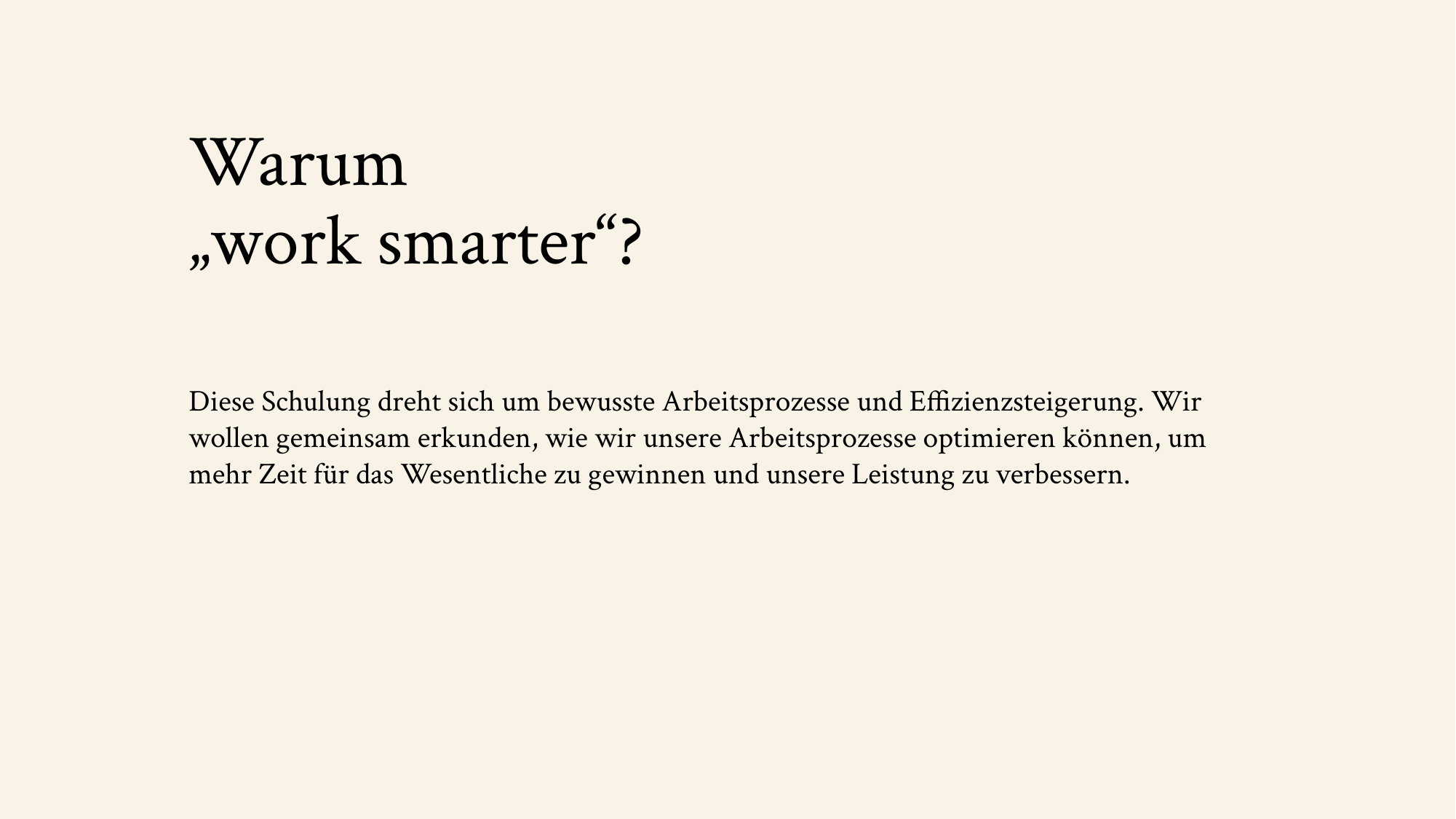

#
Warum
„work smarter“?
Diese Schulung dreht sich um bewusste Arbeitsprozesse und Effizienzsteigerung. Wir wollen gemeinsam erkunden, wie wir unsere Arbeitsprozesse optimieren können, um mehr Zeit für das Wesentliche zu gewinnen und unsere Leistung zu verbessern.